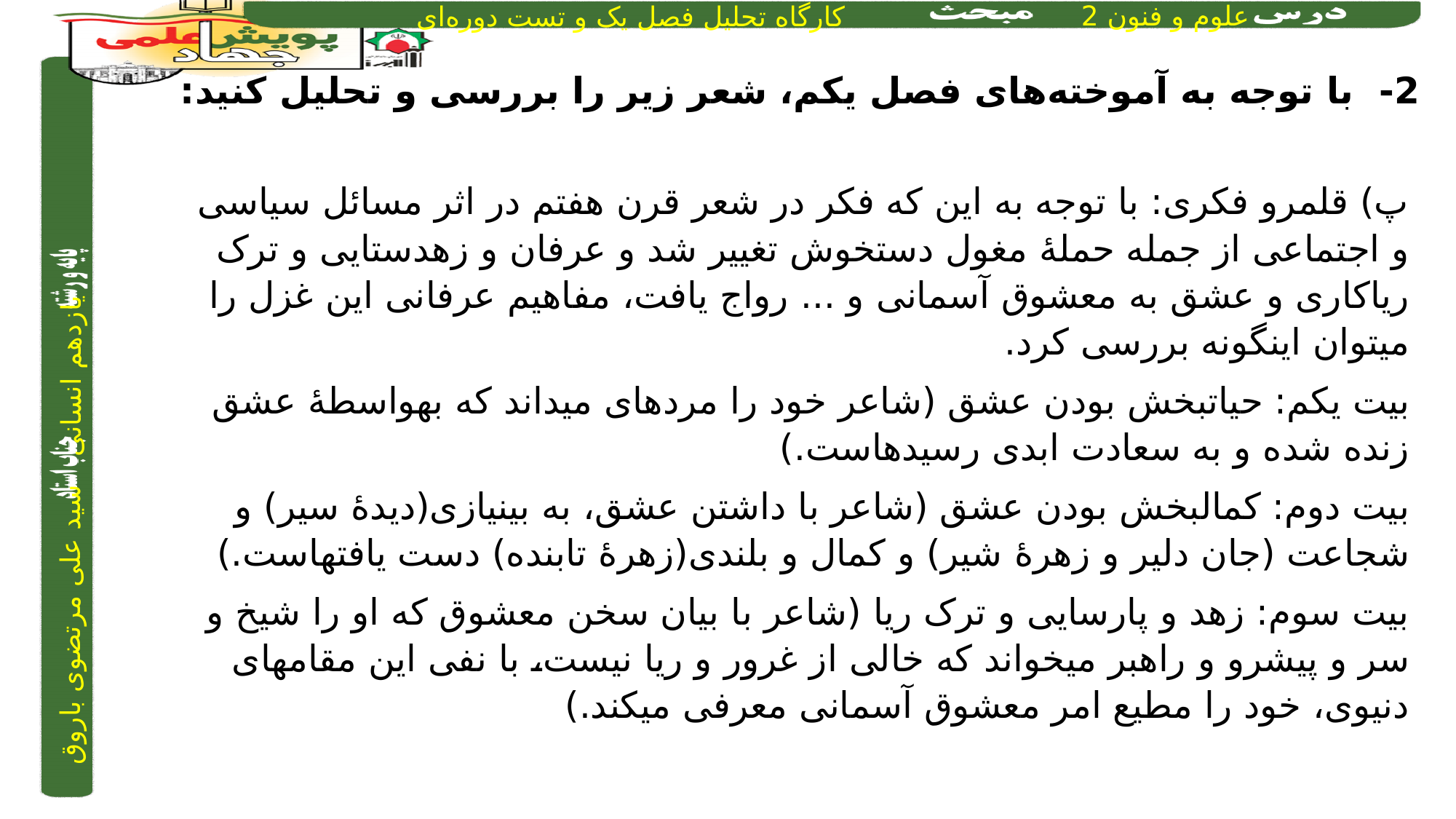

2-  با توجه به آموخته‌های فصل یکم، شعر زیر را بررسی و تحلیل کنید:
پ) قلمرو فکری: با توجه به این که فکر در شعر قرن هفتم در اثر مسائل سیاسی و اجتماعی از جمله حملۀ مغول دستخوش تغییر شد و عرفان و زهدستایی و ترک ریاکاری و عشق به معشوق آسمانی و ... رواج یافت، مفاهیم عرفانی این غزل را می­توان این­گونه بررسی کرد.
	بیت یکم: حیات­بخش بودن عشق (شاعر خود را مرده­ای می­داند که به­واسطۀ عشق زنده شده و به سعادت ابدی رسیده­است.)
	بیت دوم: کمال­بخش بودن عشق (شاعر با داشتن عشق، به بی­نیازی(دیدۀ سیر) و شجاعت (جان دلیر و زهرۀ شیر) و کمال و بلندی(زهرۀ تابنده) دست یافته­است.)
	بیت سوم: زهد و پارسایی و ترک ریا (شاعر با بیان سخن معشوق که او را شیخ و سر و پیشرو و راهبر می­خواند که خالی از غرور و ریا نیست، با نفی این مقام­های دنیوی، خود را مطیع امر معشوق آسمانی معرفی می­کند.)